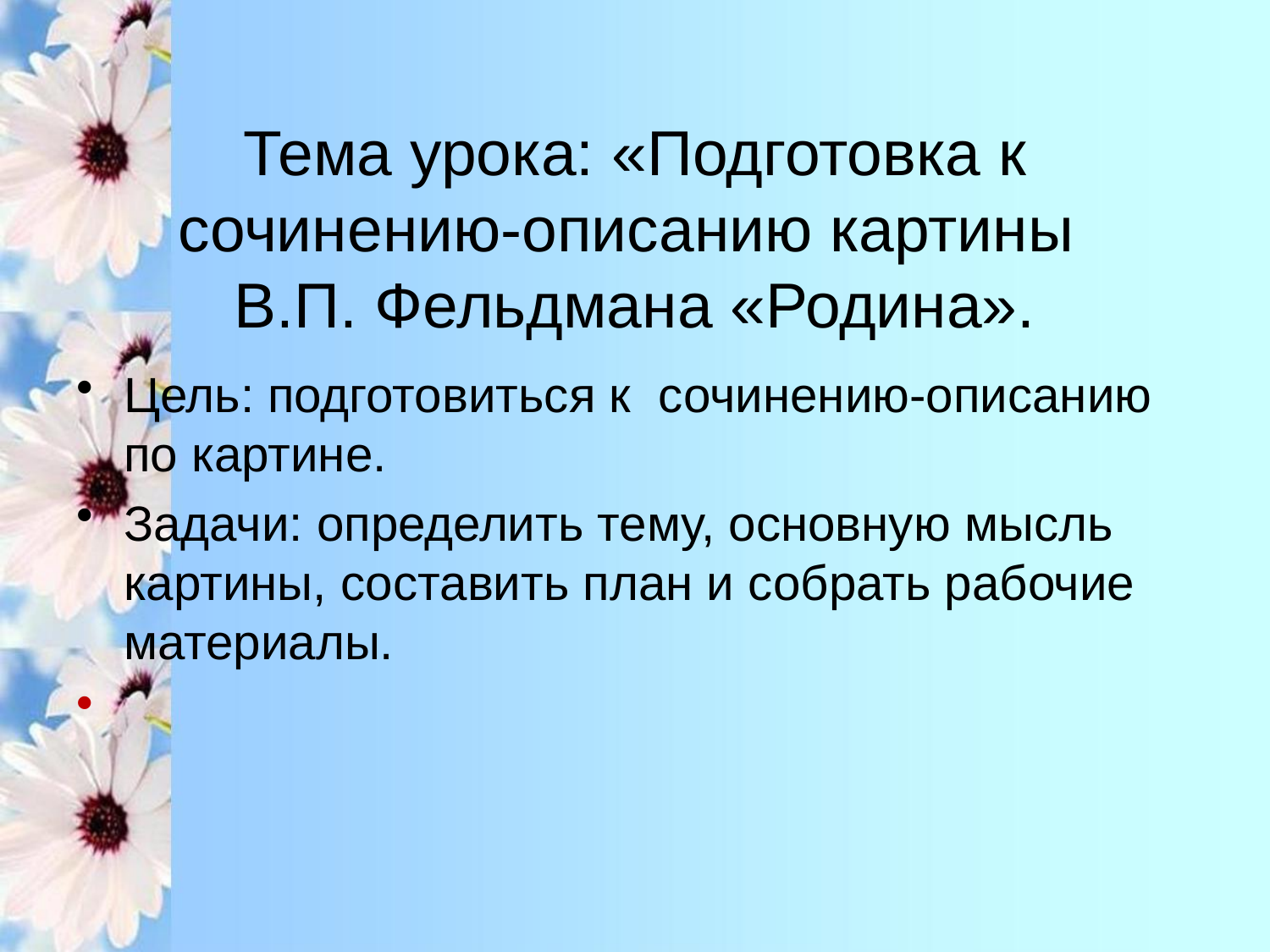

# Тема урока: «Подготовка к сочинению-описанию картины В.П. Фельдмана «Родина».
Цель: подготовиться к  сочинению-описанию  по картине.
Задачи: определить тему, основную мысль картины, составить план и собрать рабочие материалы.